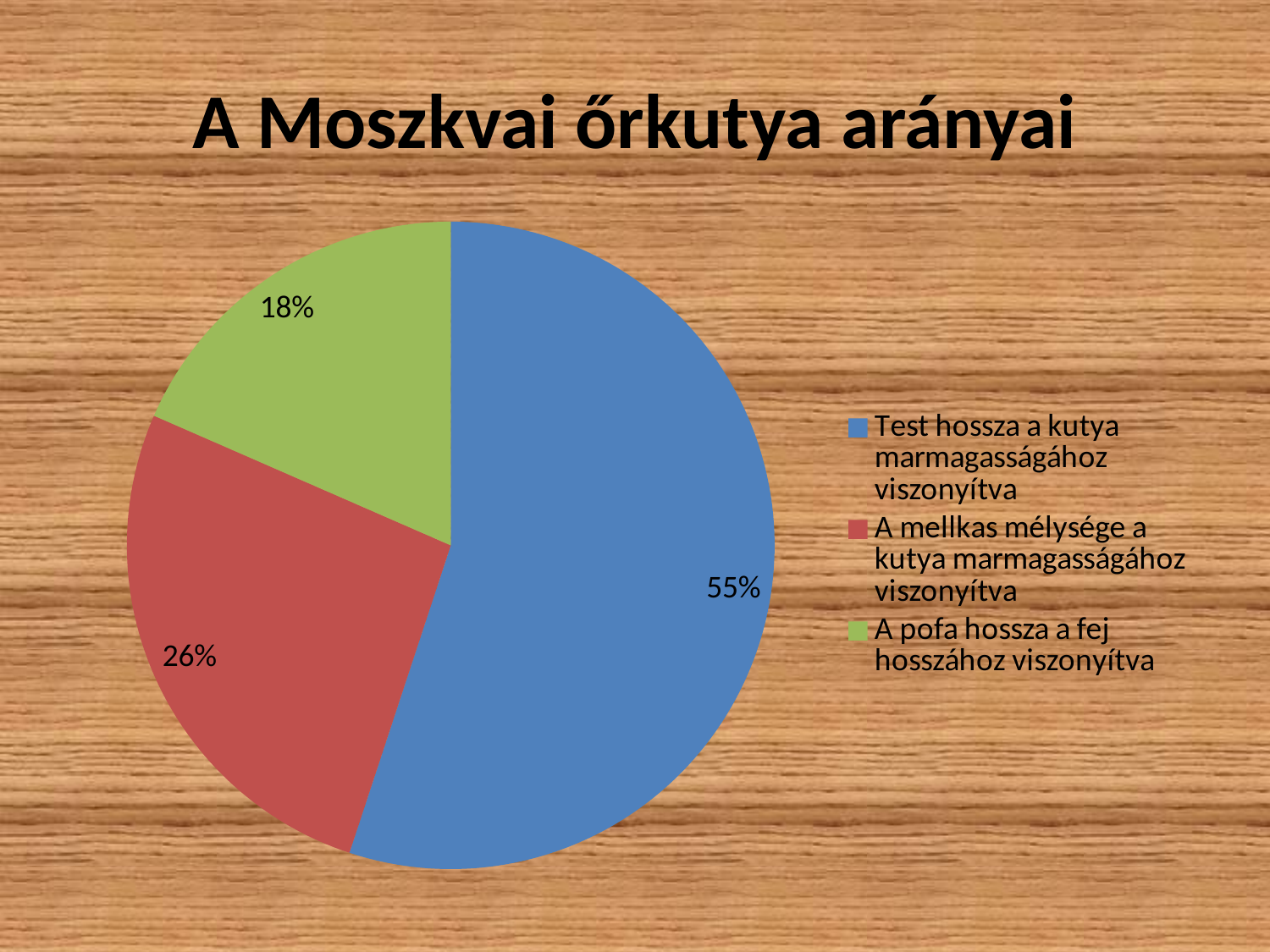

# A Moszkvai őrkutya arányai

### Chart

| Category | Értékesítés |
|---|---|
| Test hossza a kutya marmagasságához viszonyítva | 1.06 |
| A mellkas mélysége a kutya marmagasságához viszonyítva | 0.51 |
| A pofa hossza a fej hosszához viszonyítva | 0.35500000000000015 |